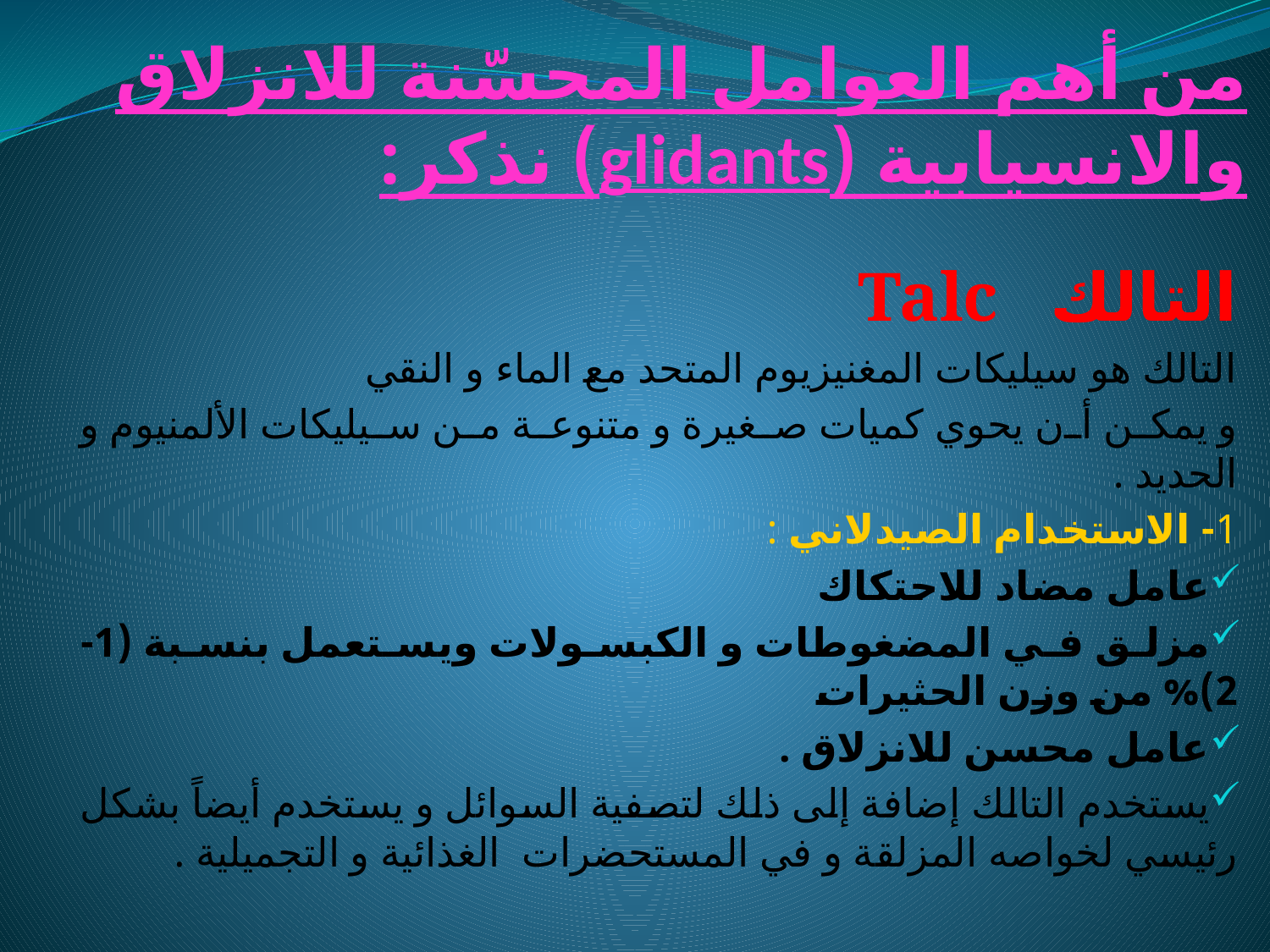

# من أهم العوامل المحسّنة للانزلاق والانسيابية (glidants) نذكر:
التالك   Talc
التالك هو سيليكات المغنيزيوم المتحد مع الماء و النقي
و يمكن أن يحوي كميات صغيرة و متنوعة من سيليكات الألمنيوم و الحديد .
1- الاستخدام الصيدلاني :
عامل مضاد للاحتكاك
مزلق في المضغوطات و الكبسولات ويستعمل بنسبة (1-2)% من وزن الحثيرات
عامل محسن للانزلاق .
يستخدم التالك إضافة إلى ذلك لتصفية السوائل و يستخدم أيضاً بشكل رئيسي لخواصه المزلقة و في المستحضرات  الغذائية و التجميلية .